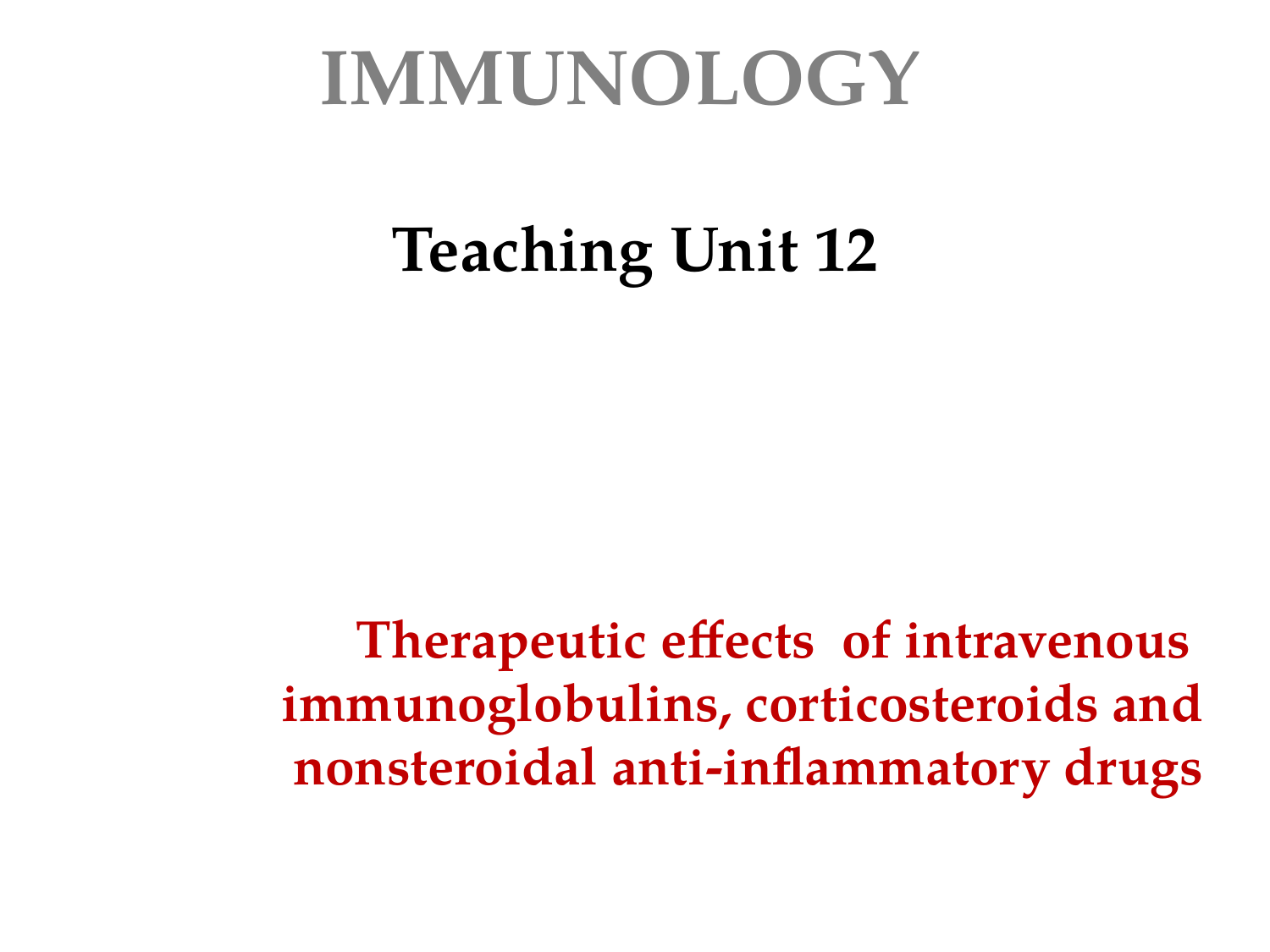

IMMUNOLOGY
# Teaching Unit 12
Therapeutic effects  of intravenous  immunoglobulins, corticosteroids and
nonsteroidal anti-inflammatory drugs